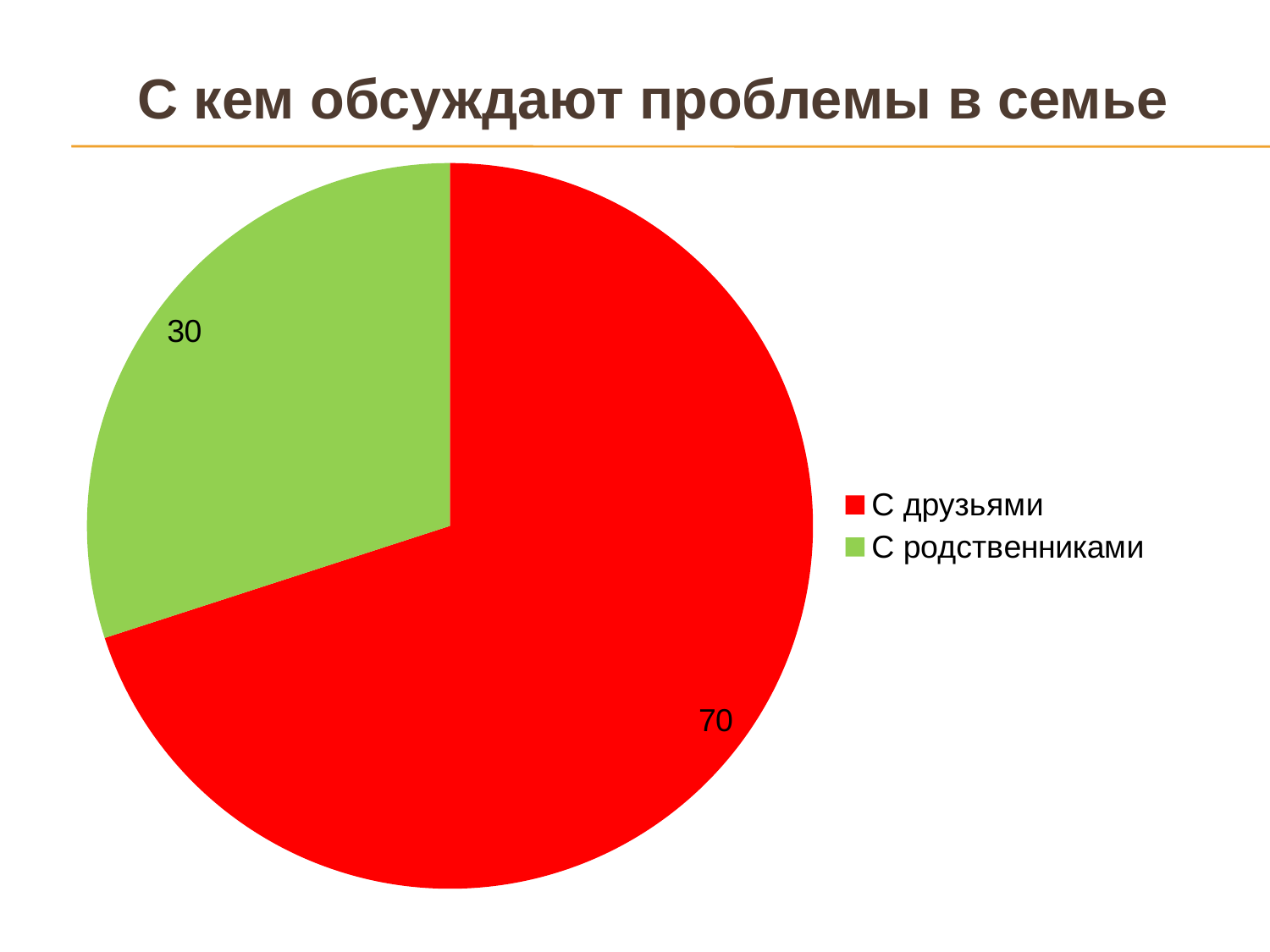

С кем обсуждают проблемы в семье

### Chart

| Category | Продажи |
|---|---|
| С друзьями | 70.0 |
| С родственниками | 30.0 |